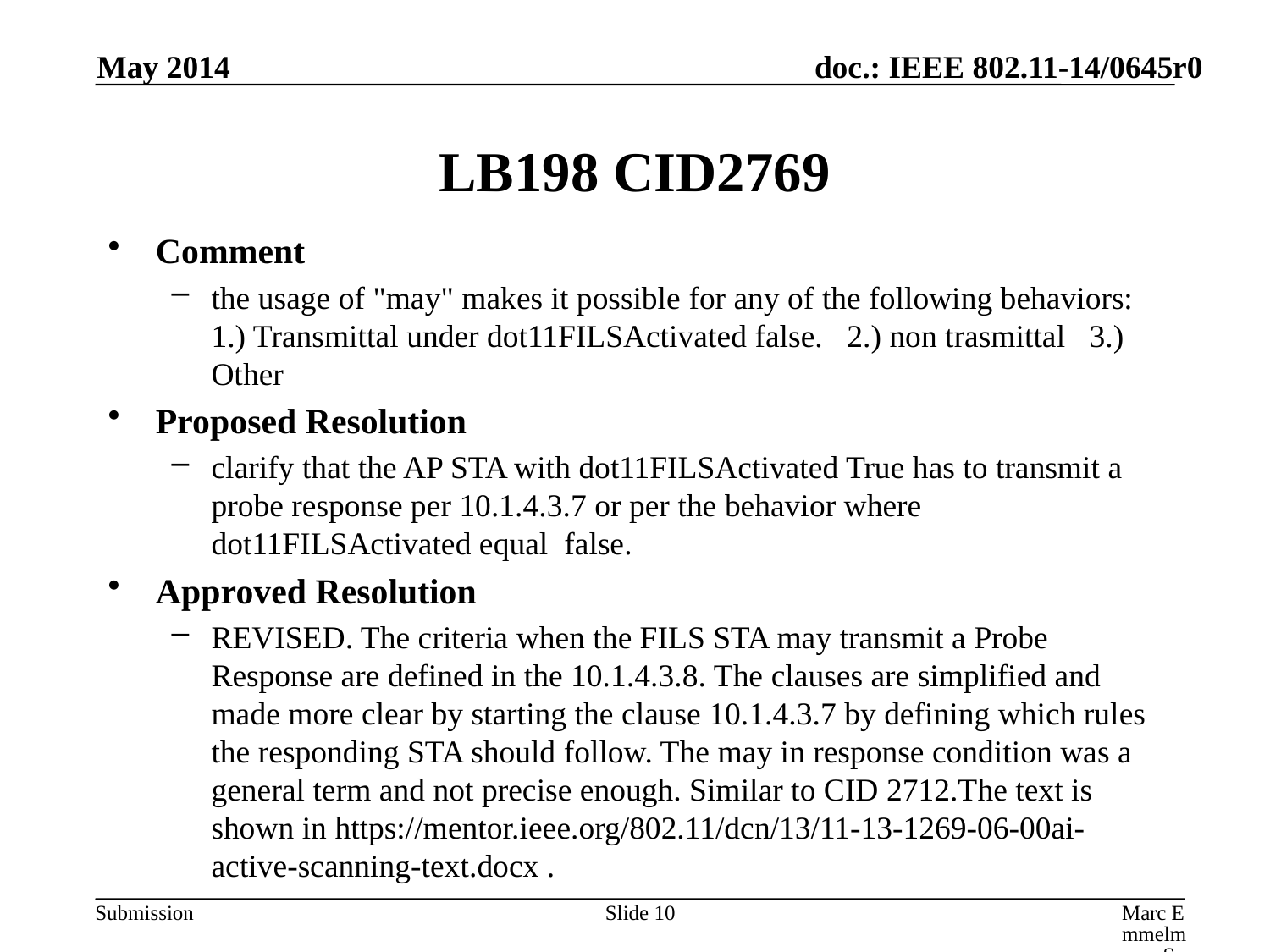

May 2014
# LB198 CID2769
Comment
the usage of "may" makes it possible for any of the following behaviors: 1.) Transmittal under dot11FILSActivated false.   2.) non trasmittal   3.) Other
Proposed Resolution
clarify that the AP STA with dot11FILSActivated True has to transmit a probe response per 10.1.4.3.7 or per the behavior where dot11FILSActivated equal  false.
Approved Resolution
REVISED. The criteria when the FILS STA may transmit a Probe Response are defined in the 10.1.4.3.8. The clauses are simplified and made more clear by starting the clause 10.1.4.3.7 by defining which rules the responding STA should follow. The may in response condition was a general term and not precise enough. Similar to CID 2712.The text is shown in https://mentor.ieee.org/802.11/dcn/13/11-13-1269-06-00ai-active-scanning-text.docx .

Slide 10
Marc Emmelmann, Self